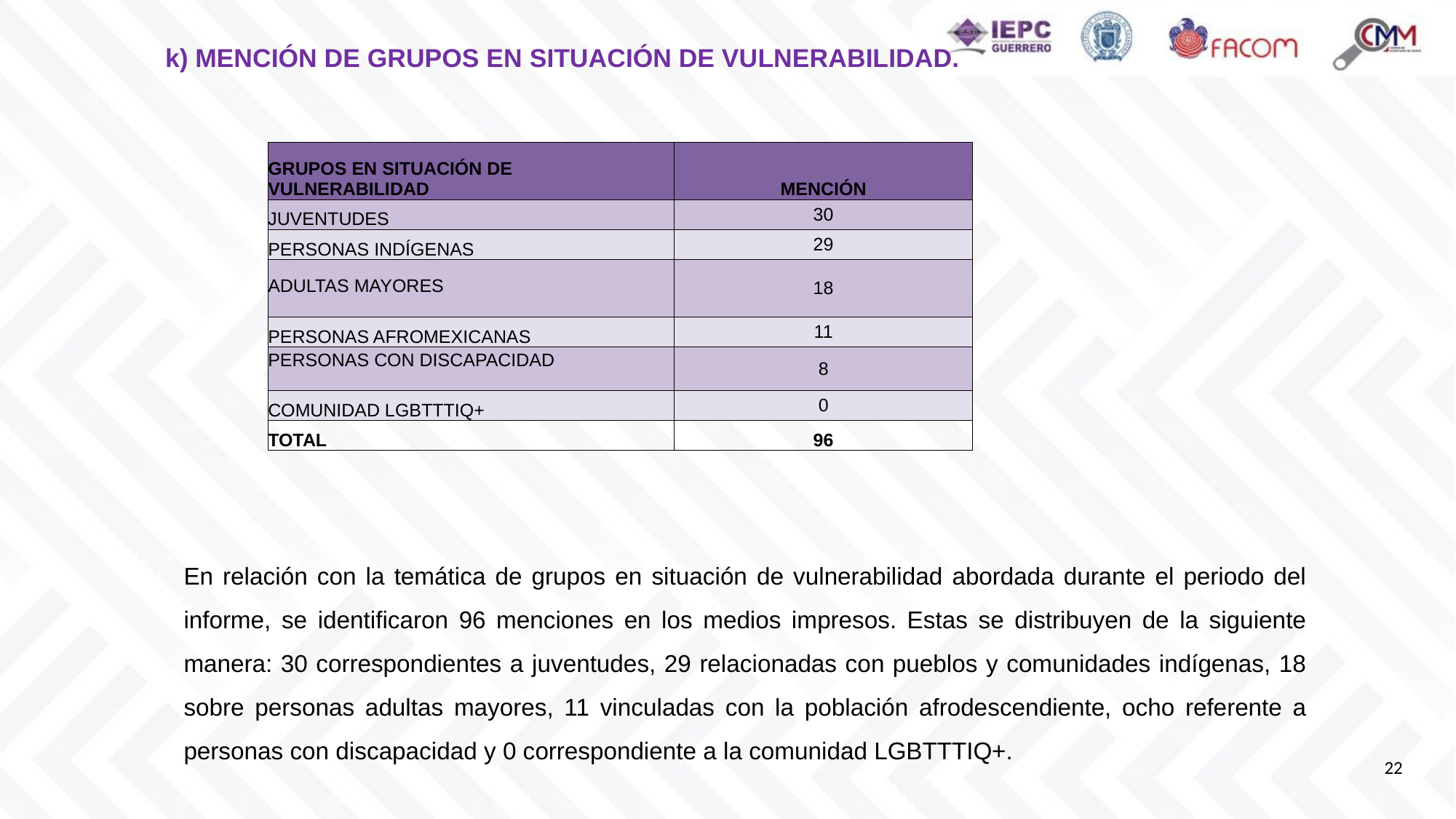

k) MENCIÓN DE GRUPOS EN SITUACIÓN DE VULNERABILIDAD.
| GRUPOS EN SITUACIÓN DE VULNERABILIDAD | MENCIÓN |
| --- | --- |
| JUVENTUDES | 30 |
| PERSONAS INDÍGENAS | 29 |
| ADULTAS MAYORES | 18 |
| PERSONAS AFROMEXICANAS | 11 |
| PERSONAS CON DISCAPACIDAD | 8 |
| COMUNIDAD LGBTTTIQ+ | 0 |
| TOTAL | 96 |
|  |  |
En relación con la temática de grupos en situación de vulnerabilidad abordada durante el periodo del informe, se identificaron 96 menciones en los medios impresos. Estas se distribuyen de la siguiente manera: 30 correspondientes a juventudes, 29 relacionadas con pueblos y comunidades indígenas, 18 sobre personas adultas mayores, 11 vinculadas con la población afrodescendiente, ocho referente a personas con discapacidad y 0 correspondiente a la comunidad LGBTTTIQ+.
22